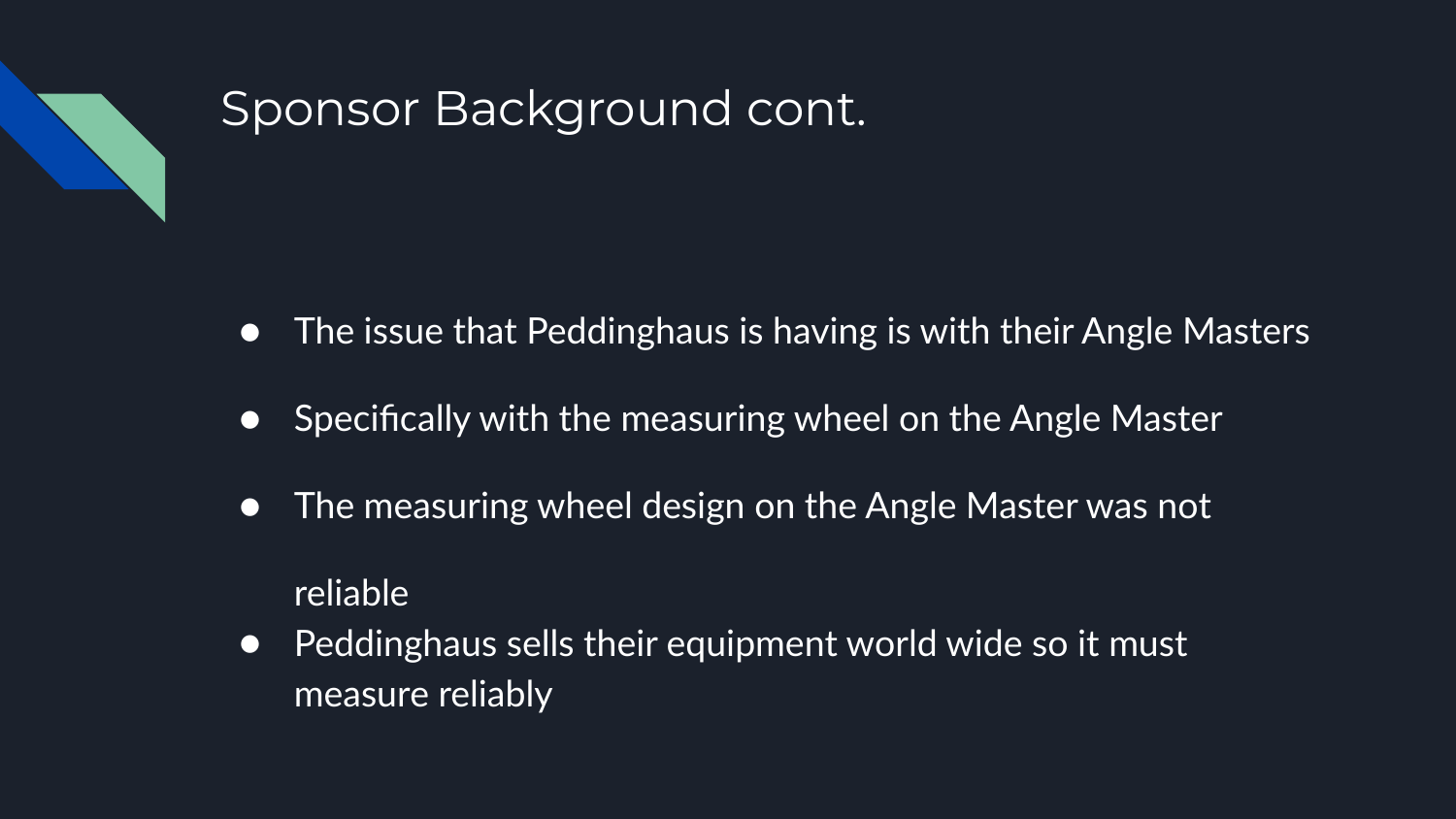

# Sponsor Background cont.
The issue that Peddinghaus is having is with their Angle Masters
Specifically with the measuring wheel on the Angle Master
The measuring wheel design on the Angle Master was not reliable
Peddinghaus sells their equipment world wide so it must measure reliably